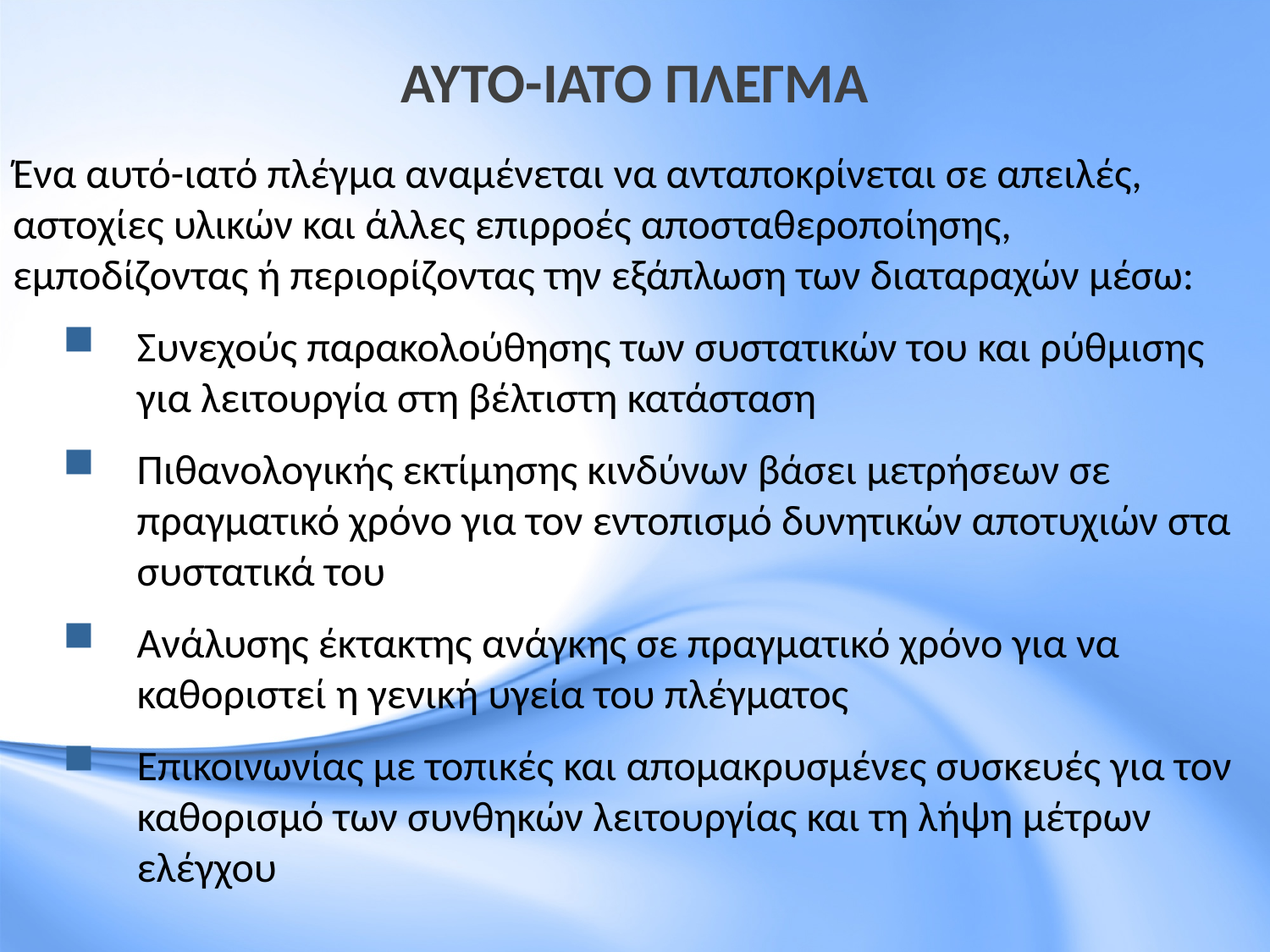

# ΑΥΤΟ-ΙΑΤΟ ΠΛΕΓΜΑ
Ένα αυτό-ιατό πλέγμα αναμένεται να ανταποκρίνεται σε απειλές, αστοχίες υλικών και άλλες επιρροές αποσταθεροποίησης, εμποδίζοντας ή περιορίζοντας την εξάπλωση των διαταραχών μέσω:
Συνεχούς παρακολούθησης των συστατικών του και ρύθμισης για λειτουργία στη βέλτιστη κατάσταση
Πιθανολογικής εκτίμησης κινδύνων βάσει μετρήσεων σε πραγματικό χρόνο για τον εντοπισμό δυνητικών αποτυχιών στα συστατικά του
Ανάλυσης έκτακτης ανάγκης σε πραγματικό χρόνο για να καθοριστεί η γενική υγεία του πλέγματος
Επικοινωνίας με τοπικές και απομακρυσμένες συσκευές για τον καθορισμό των συνθηκών λειτουργίας και τη λήψη μέτρων ελέγχου